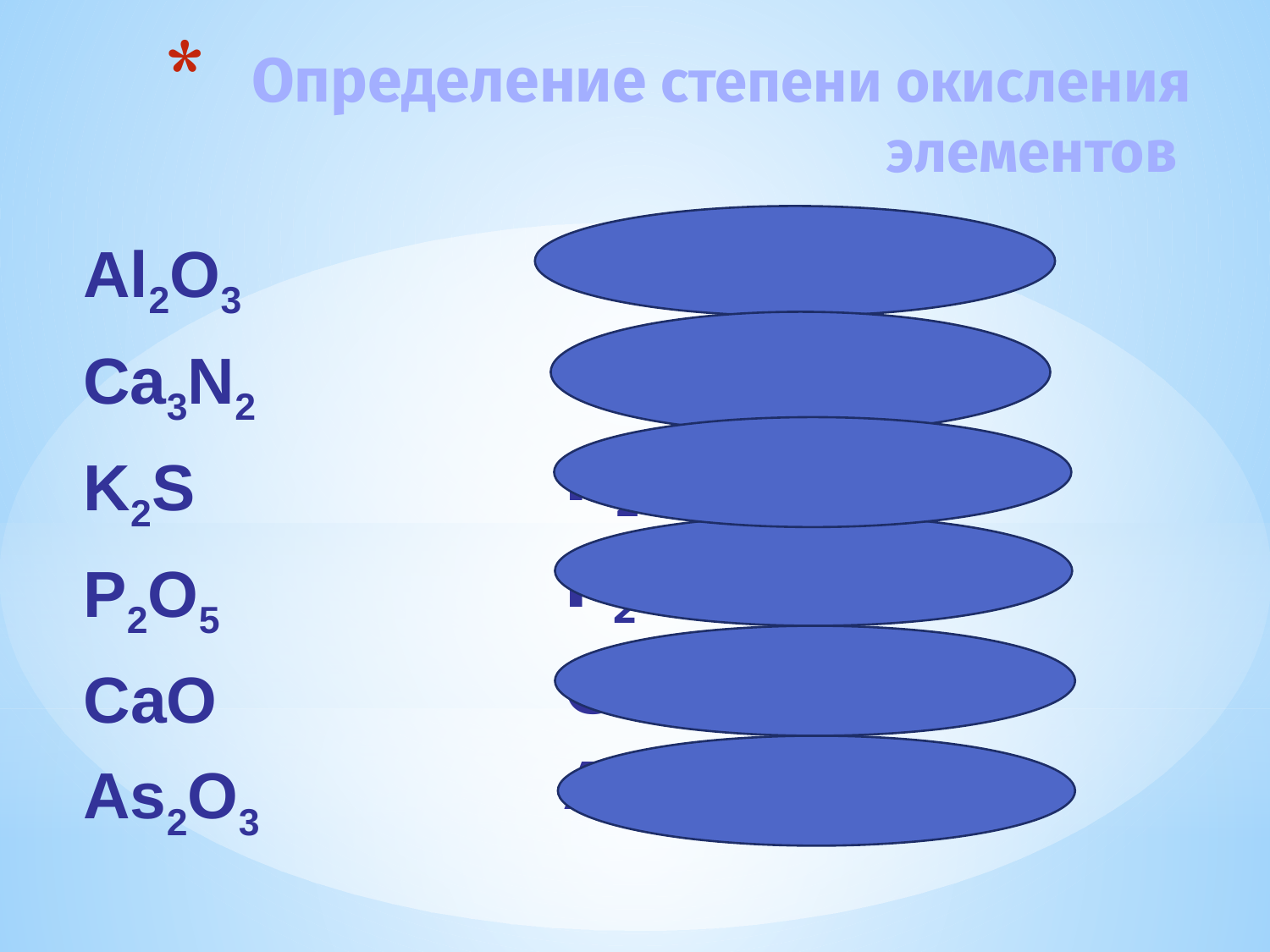

# Определение степени окисления элементов

Al2+3O3-2
Ca3+2N2-3
K2+1S-2
P2+5O5-2
Cа+2O-2
As2+3O3-2
Al2O3
Ca3N2
K2S
P2O5
CаO
As2O3